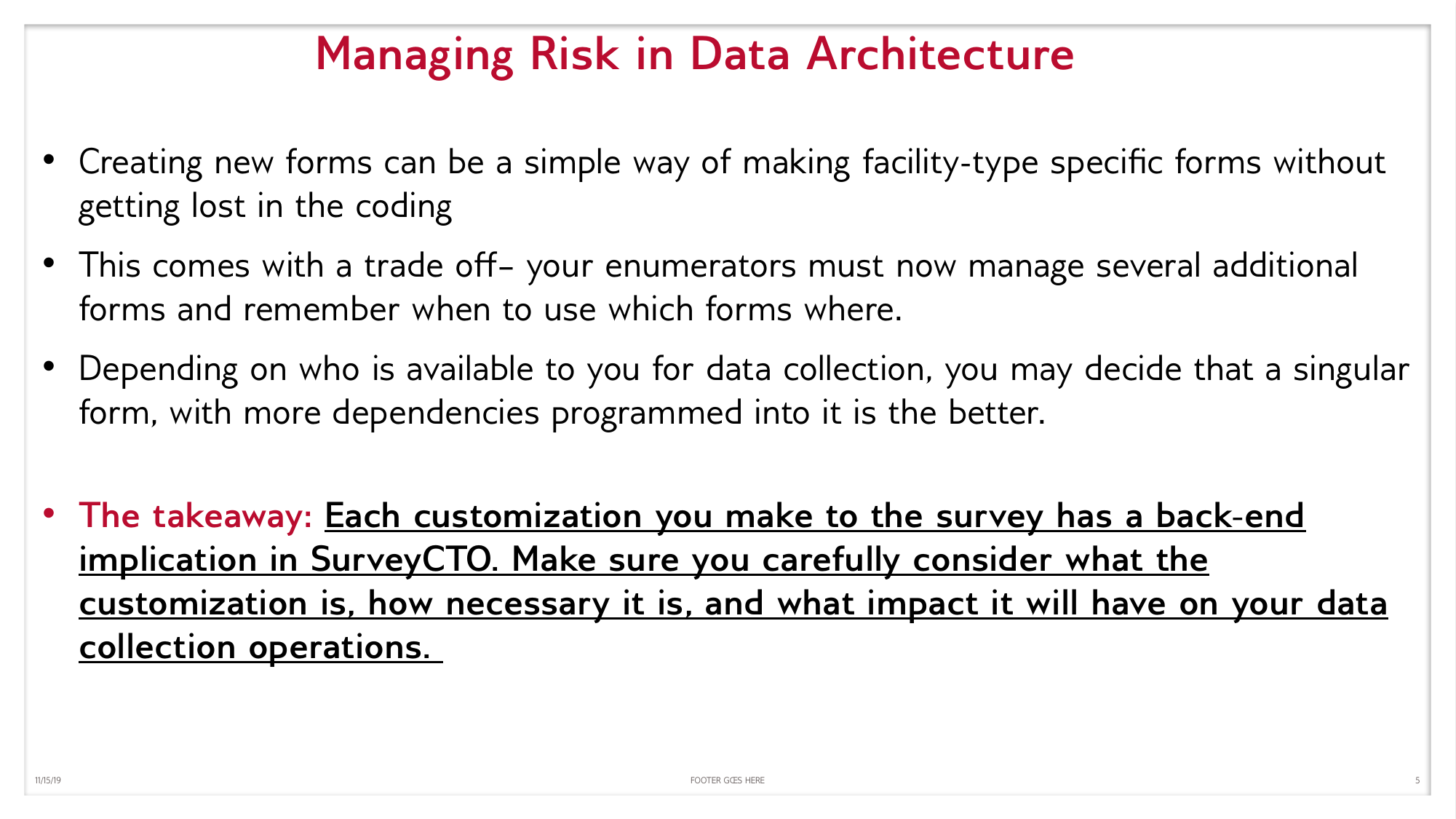

11/15/19
FOOTER GOES HERE
5
# Managing Risk in Data Architecture
Creating new forms can be a simple way of making facility-type specific forms without getting lost in the coding
This comes with a trade off– your enumerators must now manage several additional forms and remember when to use which forms where.
Depending on who is available to you for data collection, you may decide that a singular form, with more dependencies programmed into it is the better.
The takeaway: Each customization you make to the survey has a back-end implication in SurveyCTO. Make sure you carefully consider what the customization is, how necessary it is, and what impact it will have on your data collection operations.